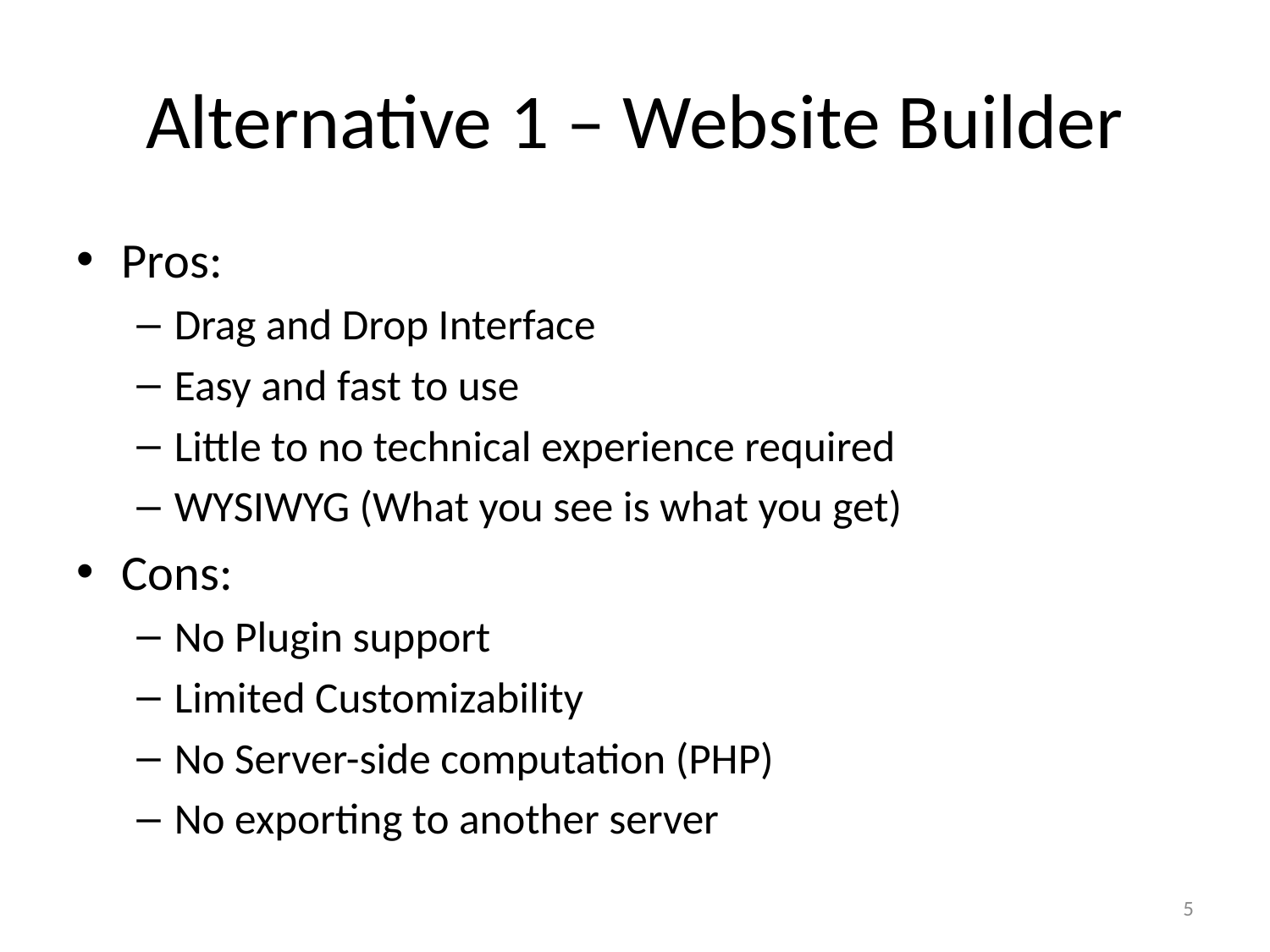

# Alternative 1 – Website Builder
Pros:
Drag and Drop Interface
Easy and fast to use
Little to no technical experience required
WYSIWYG (What you see is what you get)
Cons:
No Plugin support
Limited Customizability
No Server-side computation (PHP)
No exporting to another server
5